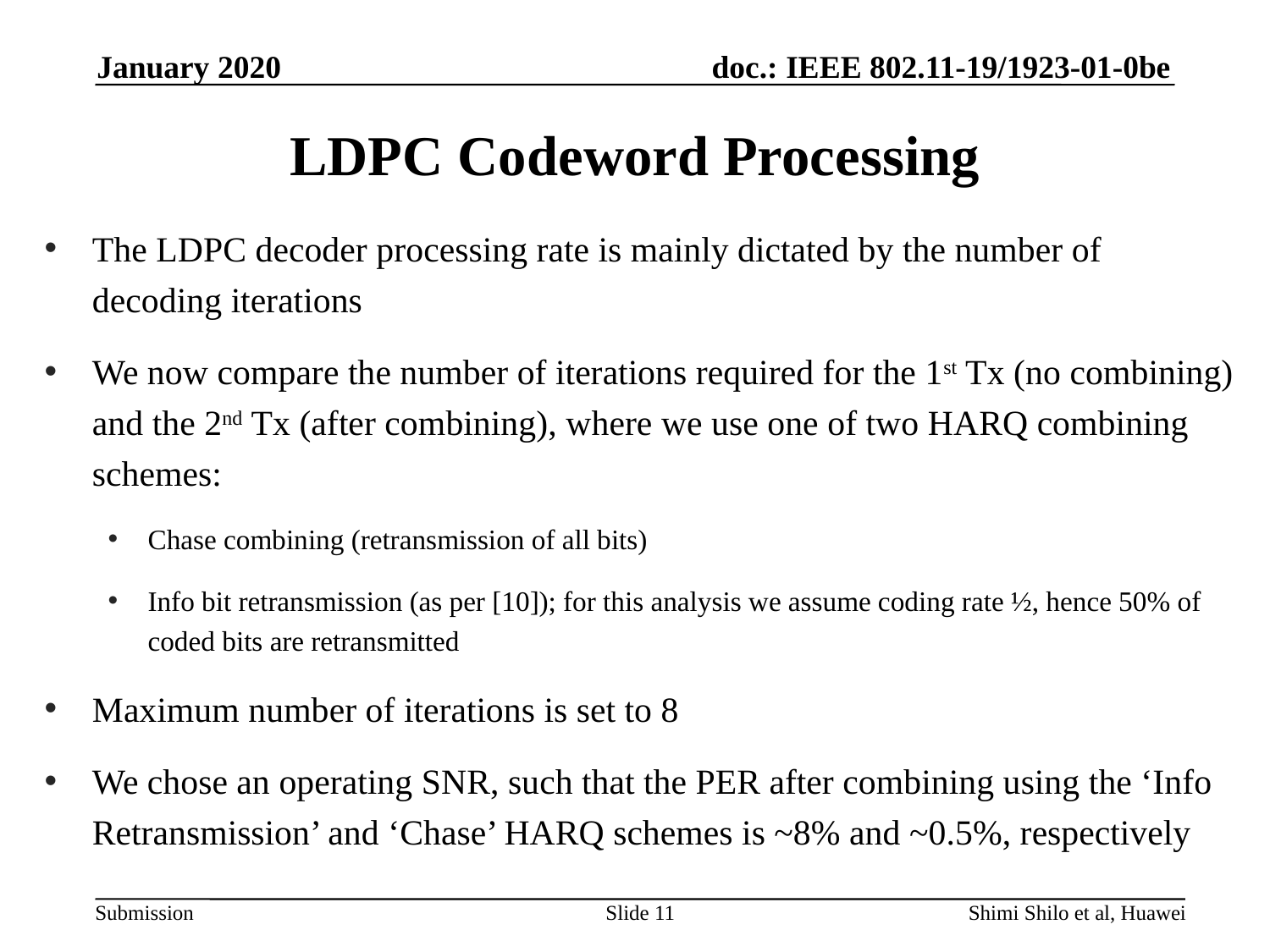

January 2020
# LDPC Codeword Processing
The LDPC decoder processing rate is mainly dictated by the number of decoding iterations
We now compare the number of iterations required for the 1st Tx (no combining) and the 2nd Tx (after combining), where we use one of two HARQ combining schemes:
Chase combining (retransmission of all bits)
Info bit retransmission (as per [10]); for this analysis we assume coding rate ½, hence 50% of coded bits are retransmitted
Maximum number of iterations is set to 8
We chose an operating SNR, such that the PER after combining using the ‘Info Retransmission’ and ‘Chase’ HARQ schemes is ~8% and ~0.5%, respectively
Slide 11
Shimi Shilo et al, Huawei